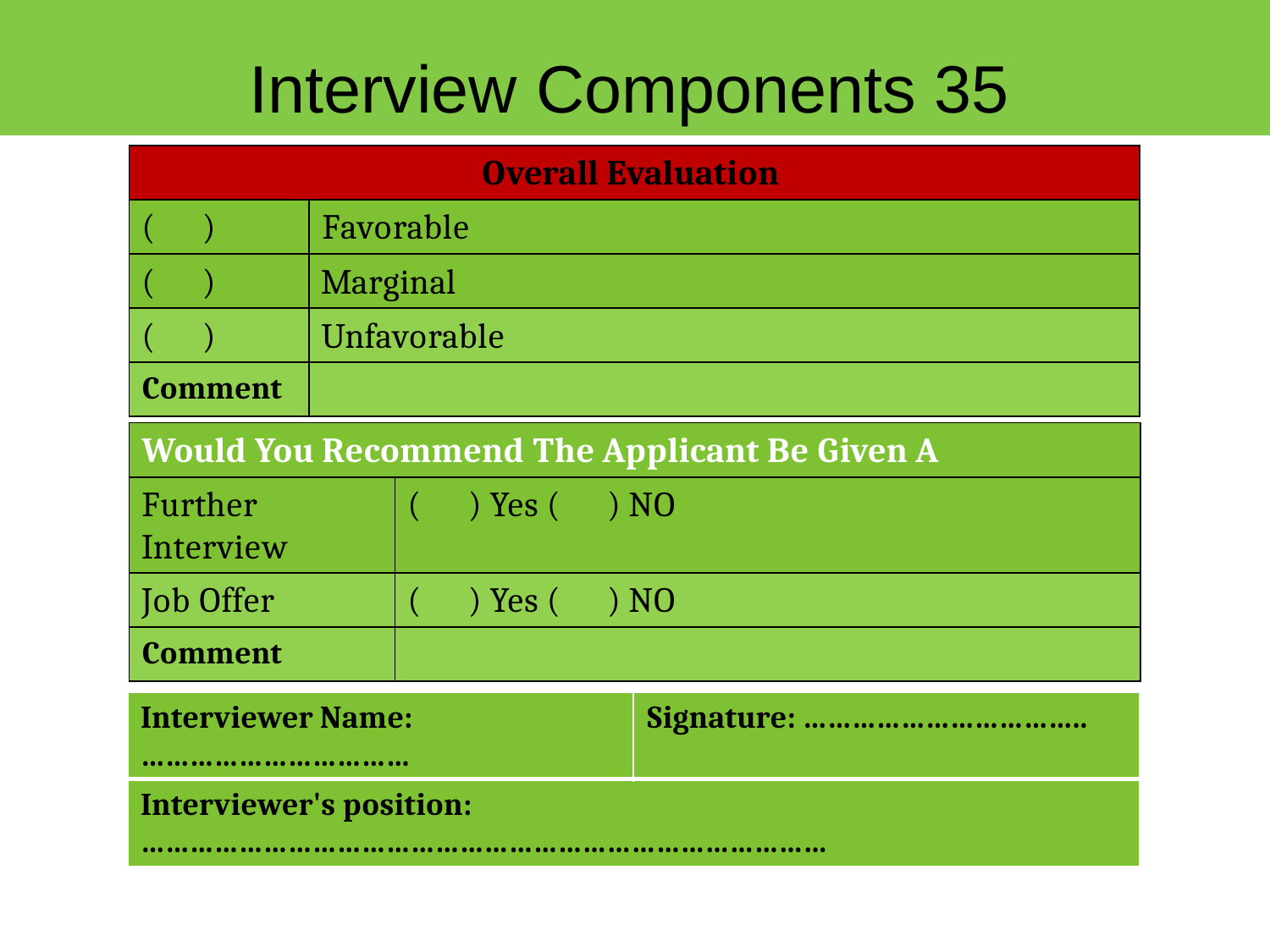

Interview Components 35

| Overall Evaluation |  |
| --- | --- |
| ( ) | Favorable |
| ( ) | Marginal |
| ( ) | Unfavorable |
| Comment |  |
| Would You Recommend The Applicant Be Given A |  |
| --- | --- |
| Further Interview | ( ) Yes ( ) NO |
| Job Offer | ( ) Yes ( ) NO |
| Comment |  |
| Interviewer Name: …………………………… | Signature: …………………………….. |
| --- | --- |
| Interviewer's position: ………………………………………………………………………… |  |